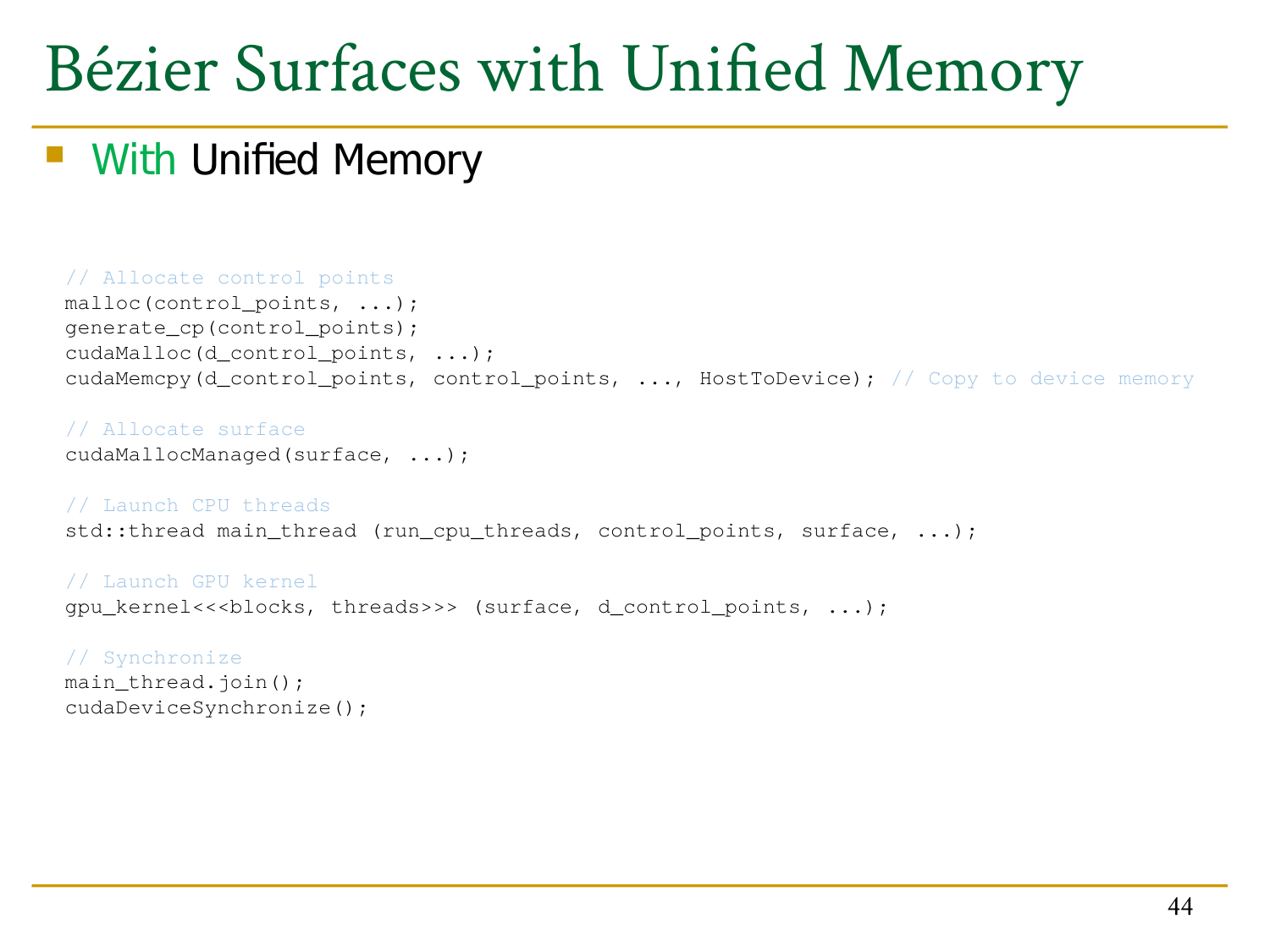

# Bézier Surfaces with Unified Memory
With Unified Memory

 // Allocate control points
 malloc(control_points, ...);
 generate_cp(control_points);
 cudaMalloc(d_control_points, ...);
 cudaMemcpy(d_control_points, control_points, ..., HostToDevice); // Copy to device memory

 // Allocate surface
 cudaMallocManaged(surface, ...);

 // Launch CPU threads
 std::thread main_thread (run_cpu_threads, control_points, surface, ...);

 // Launch GPU kernel
 gpu_kernel<<<blocks, threads>>> (surface, d_control_points, ...);

 // Synchronize
 main_thread.join();
 cudaDeviceSynchronize();

44